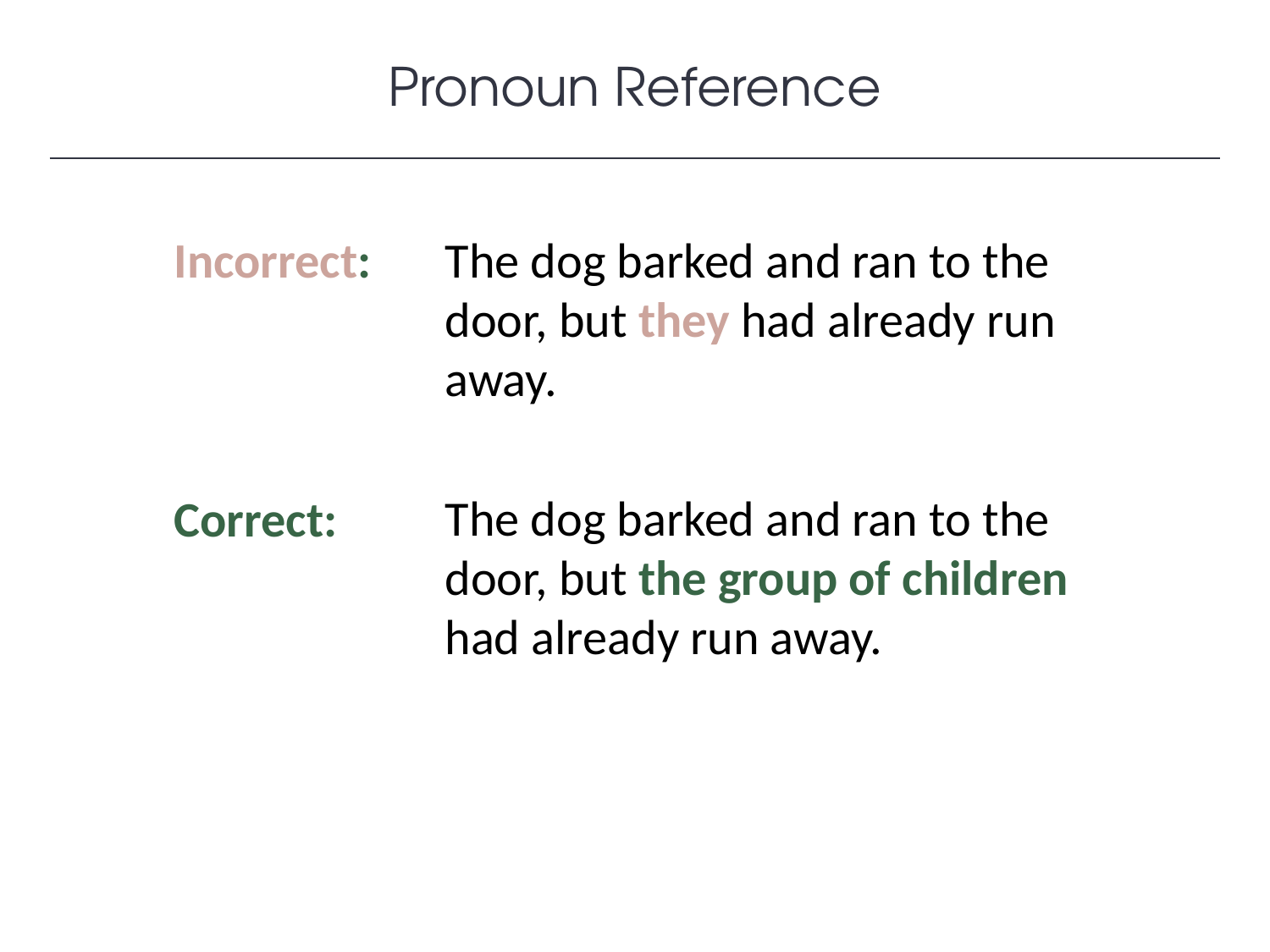

Pronoun Reference
HAWKES LEARNING
Incorrect:
The dog barked and ran to the door, but they had already run away.
The dog barked and ran to the door, but the group of children had already run away.
Correct: